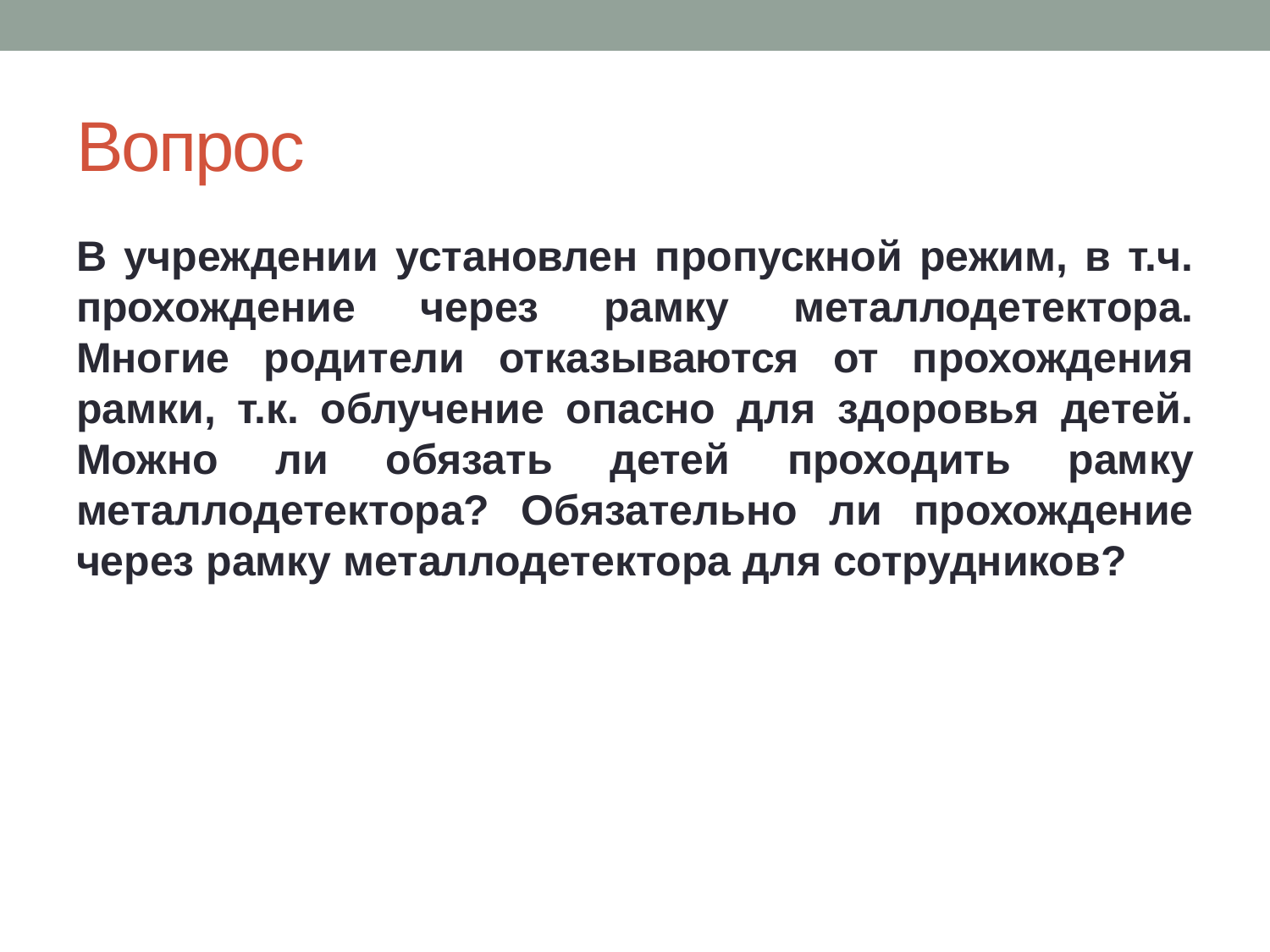

# Вопрос
В учреждении установлен пропускной режим, в т.ч. прохождение через рамку металлодетектора. Многие родители отказываются от прохождения рамки, т.к. облучение опасно для здоровья детей. Можно ли обязать детей проходить рамку металлодетектора? Обязательно ли прохождение через рамку металлодетектора для сотрудников?